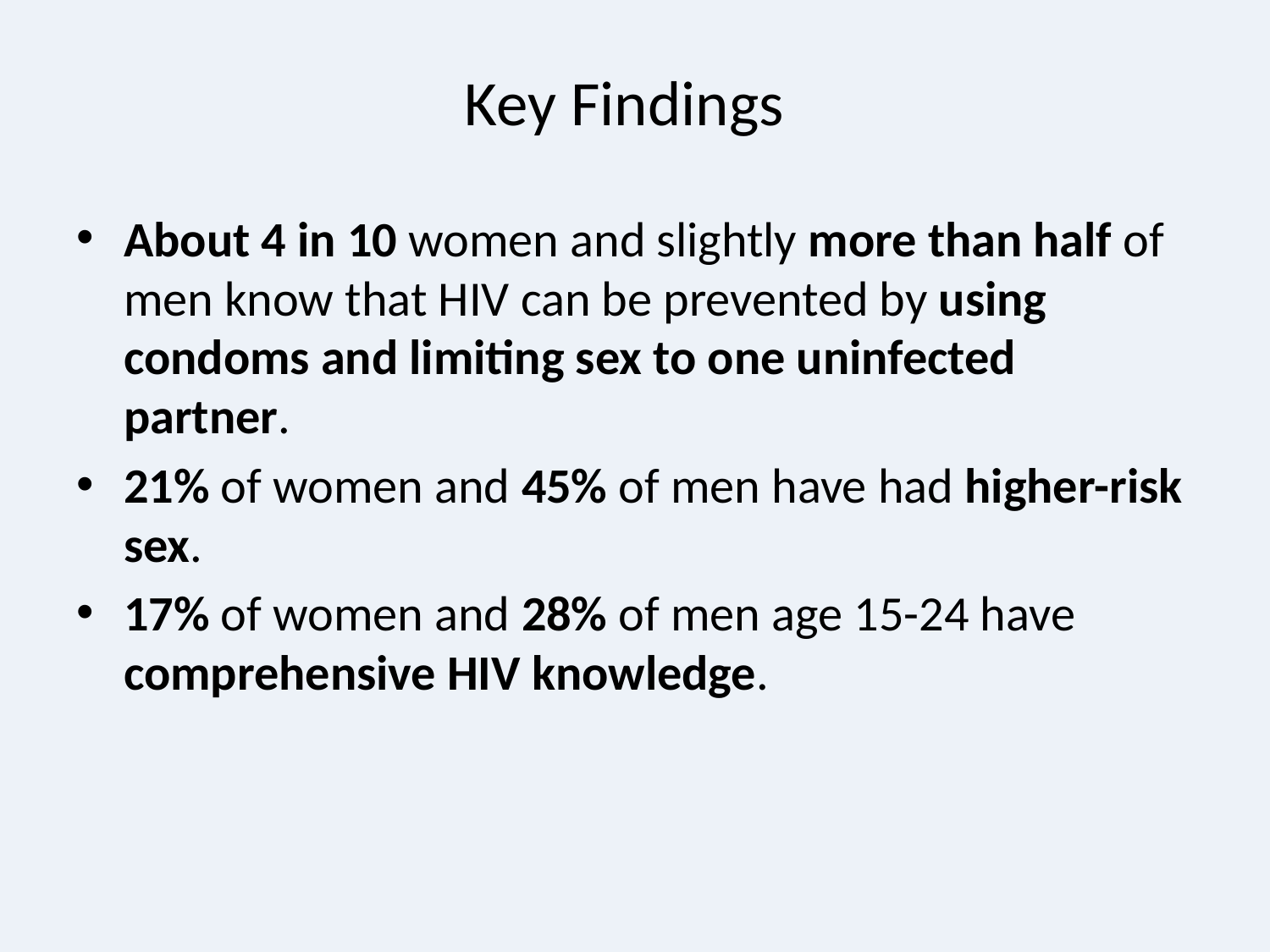

# Key Findings
About 4 in 10 women and slightly more than half of men know that HIV can be prevented by using condoms and limiting sex to one uninfected partner.
21% of women and 45% of men have had higher-risk sex.
17% of women and 28% of men age 15-24 have comprehensive HIV knowledge.